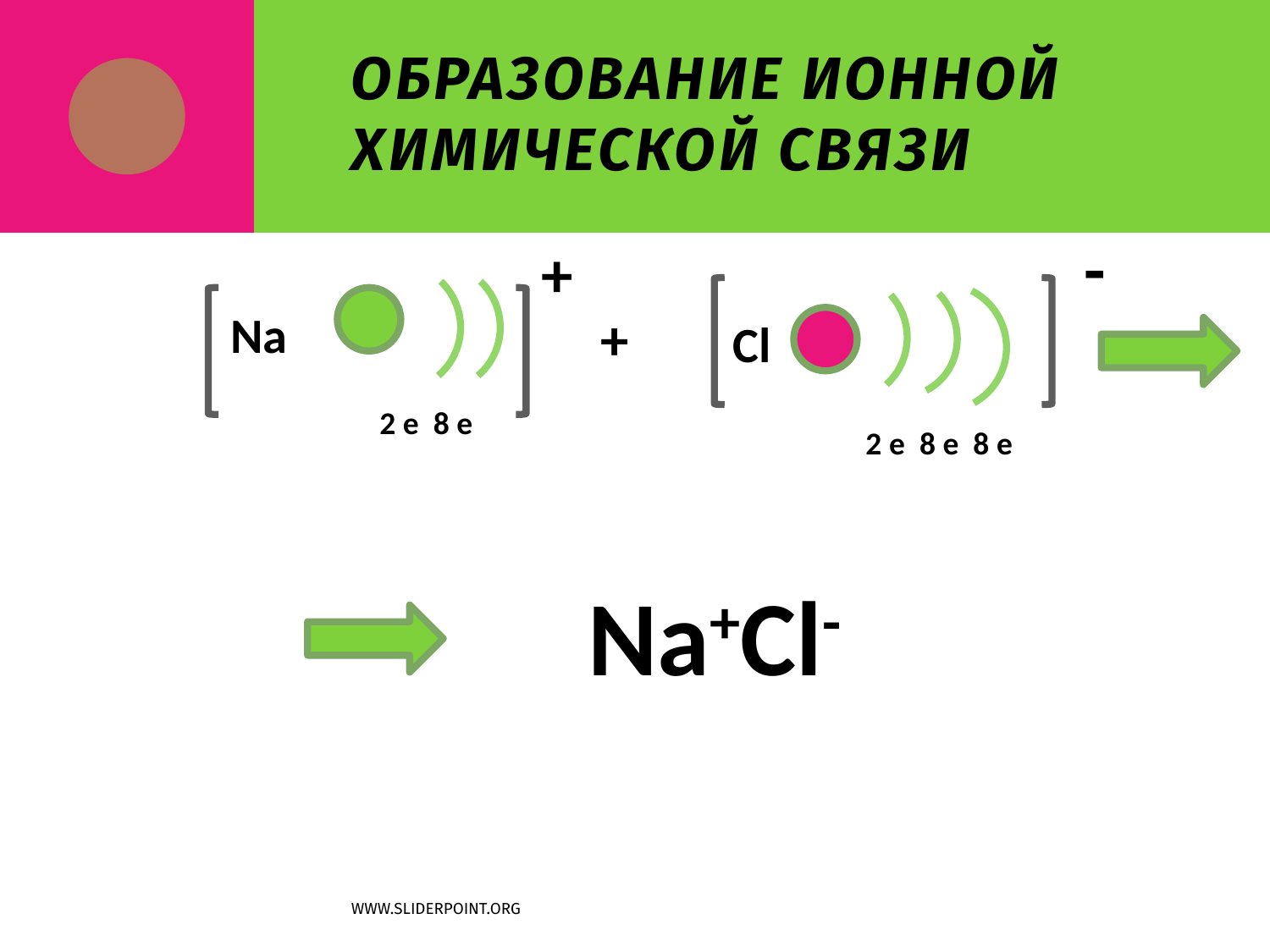

Na+Cl-
# Образование ионной химической связи
-
+

Na
+
Cl

2 е  8 е
2 е  8 е  8 е
Na+Cl-

www.sliderpoint.org